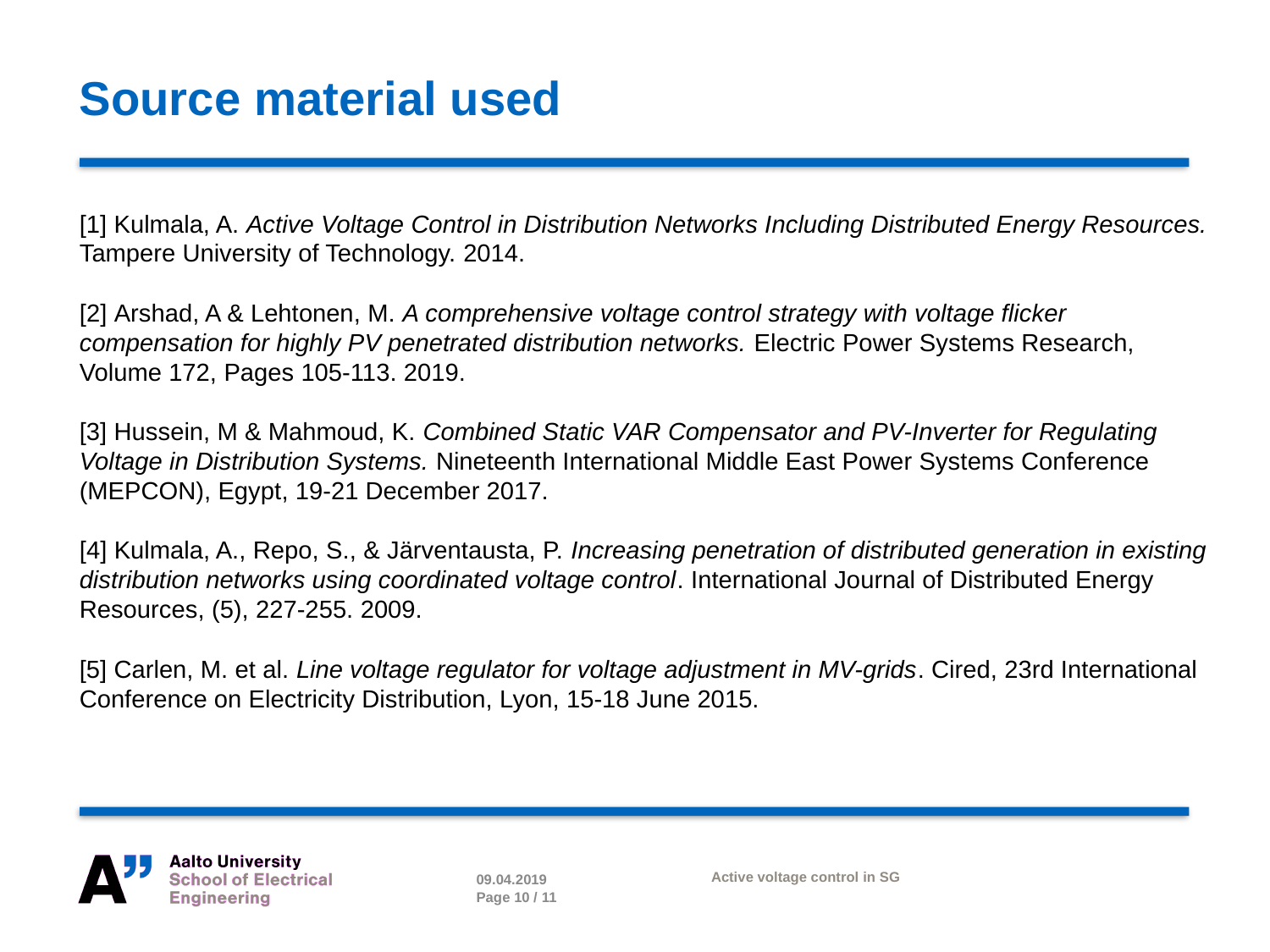

Source material used
[1] Kulmala, A. Active Voltage Control in Distribution Networks Including Distributed Energy Resources. Tampere University of Technology. 2014.
[2] Arshad, A & Lehtonen, M. A comprehensive voltage control strategy with voltage flicker compensation for highly PV penetrated distribution networks. Electric Power Systems Research, Volume 172, Pages 105-113. 2019.

[3] Hussein, M & Mahmoud, K. Combined Static VAR Compensator and PV-Inverter for Regulating Voltage in Distribution Systems. Nineteenth International Middle East Power Systems Conference (MEPCON), Egypt, 19-21 December 2017.
[4] Kulmala, A., Repo, S., & Järventausta, P. Increasing penetration of distributed generation in existing distribution networks using coordinated voltage control. International Journal of Distributed Energy Resources, (5), 227-255. 2009.
[5] Carlen, M. et al. Line voltage regulator for voltage adjustment in MV-grids. Cired, 23rd International Conference on Electricity Distribution, Lyon, 15-18 June 2015.

09.04.2019
Active voltage control in SG
Page 10 / 11